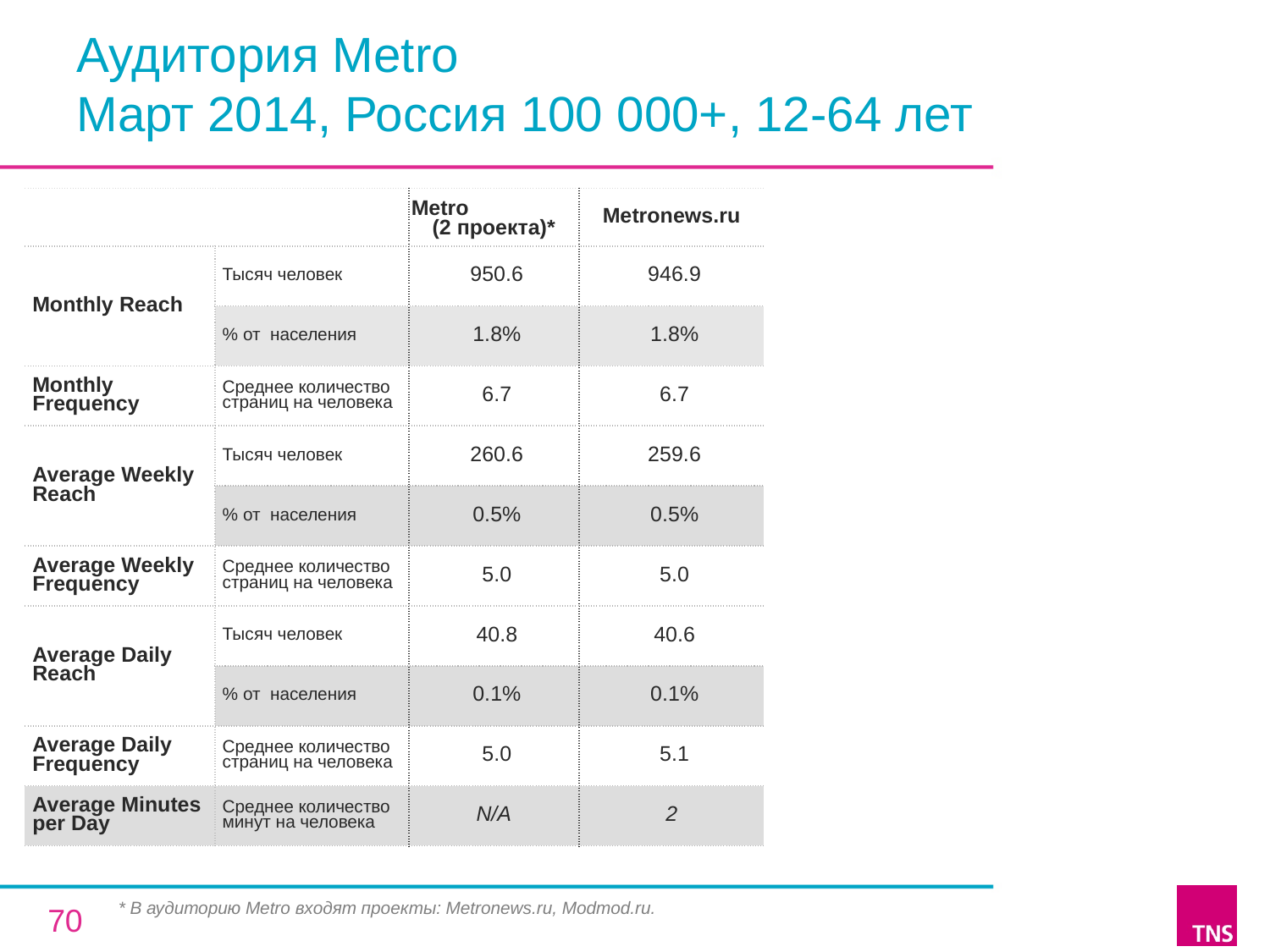

# Аудитория Metro Март 2014, Россия 100 000+, 12-64 лет
|  |  | Metro (2 проекта)\* | Metronews.ru |
| --- | --- | --- | --- |
| Monthly Reach | Тысяч человек | 950.6 | 946.9 |
|  | % от населения | 1.8% | 1.8% |
| Monthly Frequency | Среднее количество страниц на человека | 6.7 | 6.7 |
| Average Weekly Reach | Тысяч человек | 260.6 | 259.6 |
|  | % от населения | 0.5% | 0.5% |
| Average Weekly Frequency | Среднее количество страниц на человека | 5.0 | 5.0 |
| Average Daily Reach | Тысяч человек | 40.8 | 40.6 |
|  | % от населения | 0.1% | 0.1% |
| Average Daily Frequency | Среднее количество страниц на человека | 5.0 | 5.1 |
| Average Minutes per Day | Среднее количество минут на человека | N/A | 2 |
* В аудиторию Metro входят проекты: Metronews.ru, Modmod.ru.
70